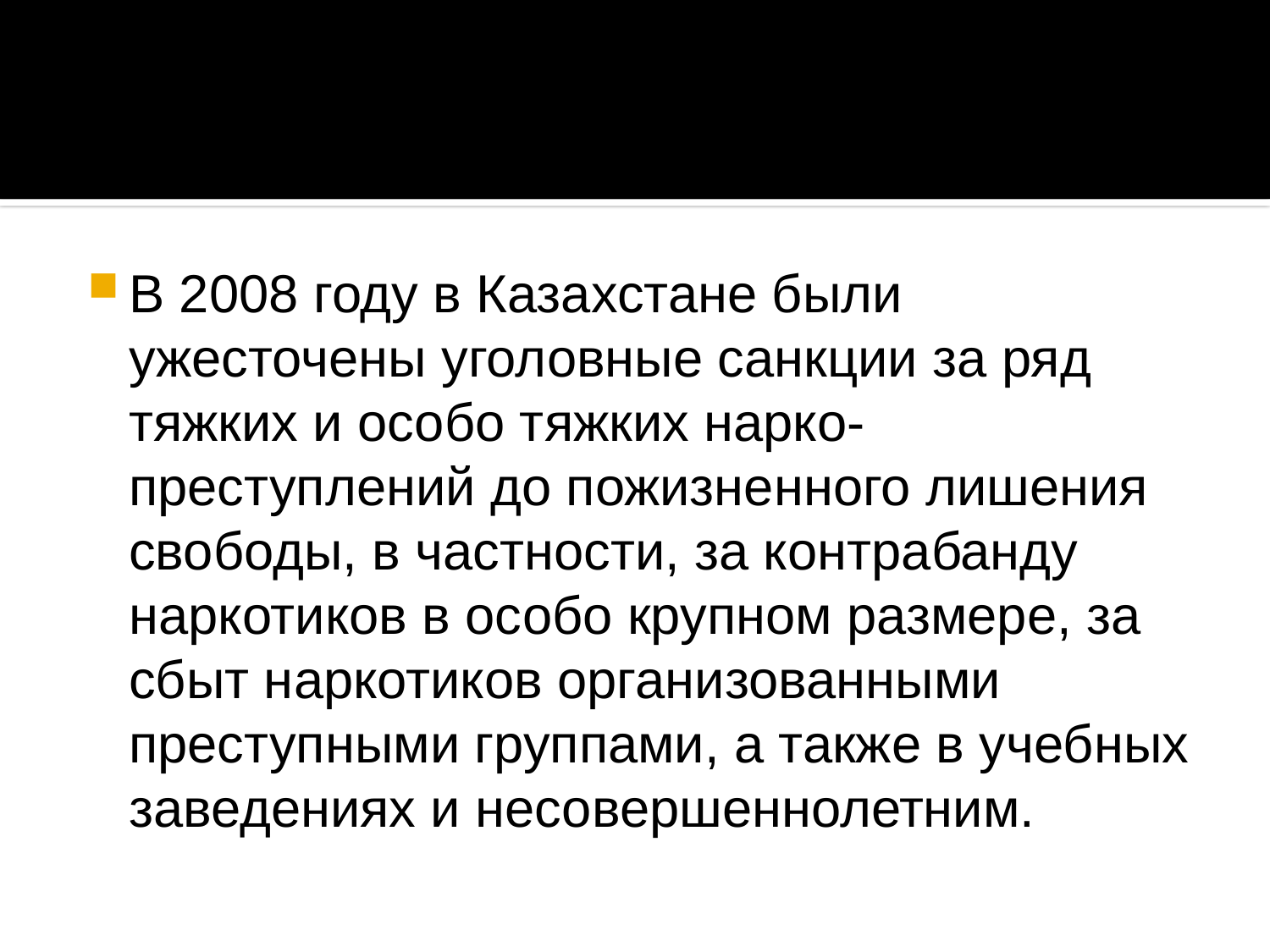

В 2008 году в Казахстане были ужесточены уголовные санкции за ряд тяжких и особо тяжких нарко-преступлений до пожизненного лишения свободы, в частности, за контрабанду наркотиков в особо крупном размере, за сбыт наркотиков организованными преступными группами, а также в учебных заведениях и несовершеннолетним.